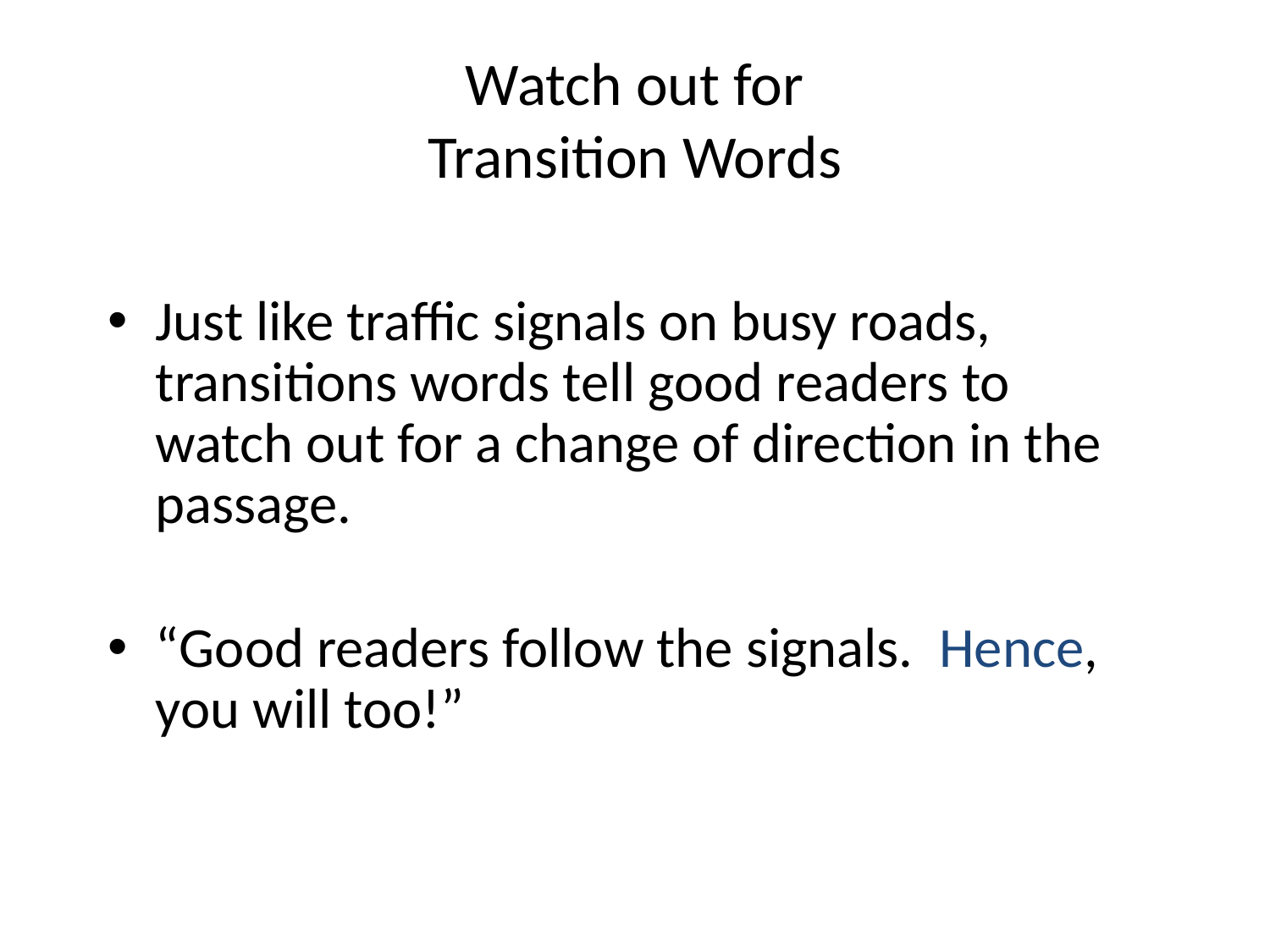

# Watch out for Transition Words
Just like traffic signals on busy roads, transitions words tell good readers to watch out for a change of direction in the passage.

“Good readers follow the signals.  Hence, you will too!”